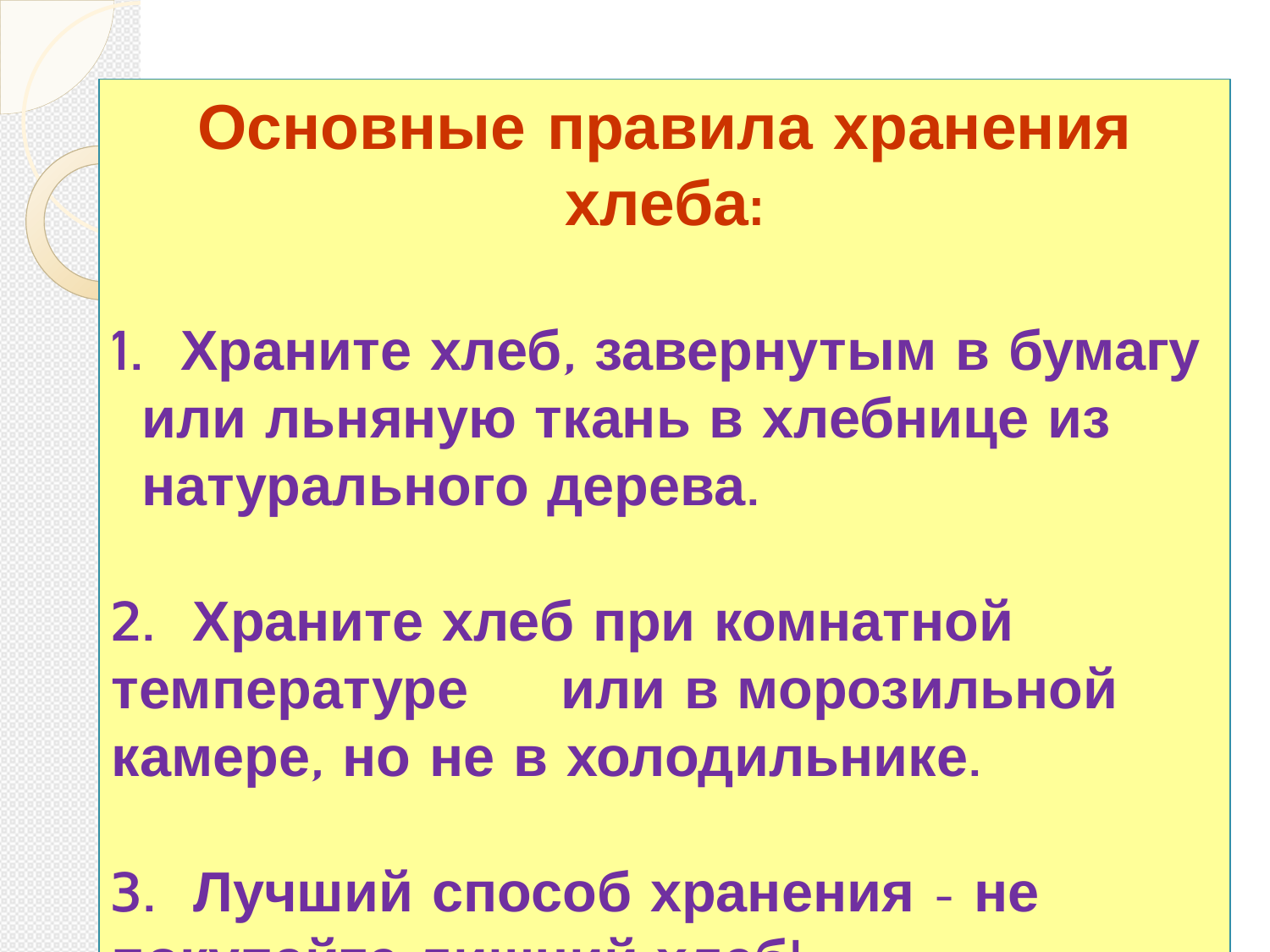

Основные правила хранения хлеба:

  Храните хлеб, завернутым в бумагу или льняную ткань в хлебнице из натурального дерева.

2.  Храните хлеб при комнатной  температуре     или в морозильной камере, но не в холодильнике.

3.  Лучший способ хранения - не покупайте лишний хлеб!